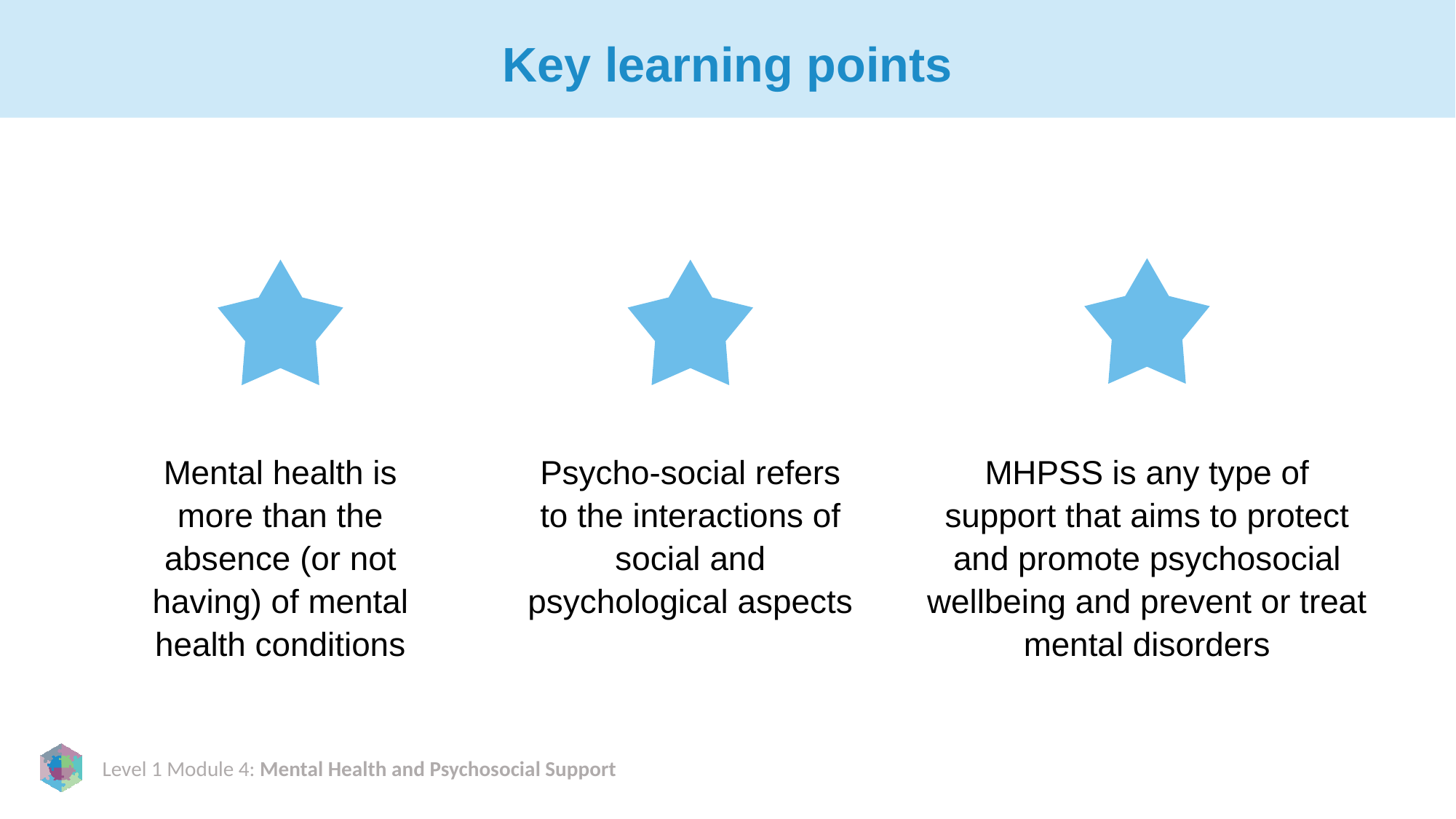

# Key learning points

Mental health is more than the absence (or not having) of mental health conditions
Psycho-social refers to the interactions of social and psychological aspects
MHPSS is any type of support that aims to protect and promote psychosocial wellbeing and prevent or treat mental disorders